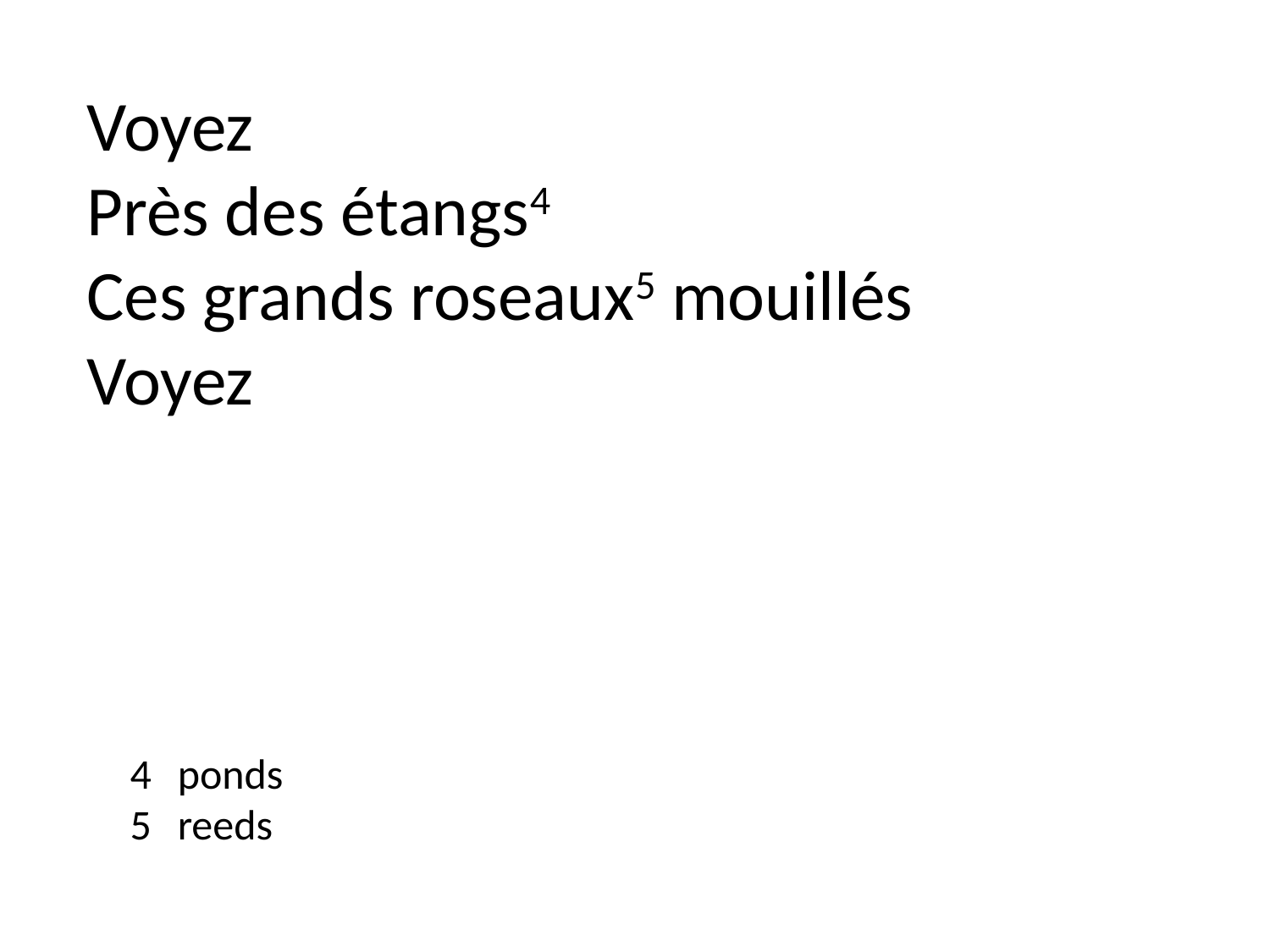

Voyez
Près des étangs4
Ces grands roseaux5 mouillés
Voyez
ponds
reeds